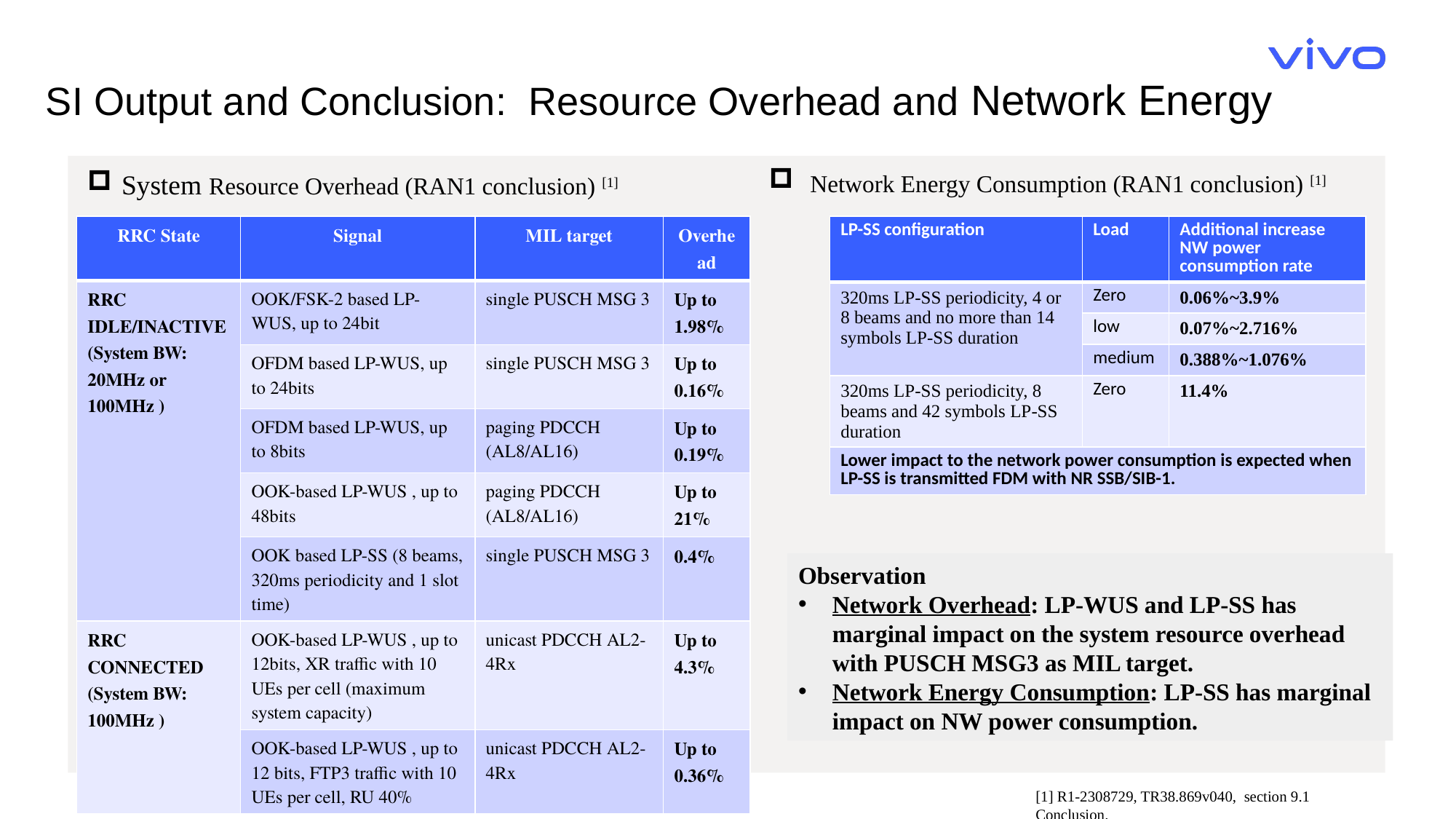

SI Output and Conclusion:  Resource Overhead and Network Energy
 Network Energy Consumption (RAN1 conclusion) [1]
System Resource Overhead (RAN1 conclusion) [1]
| RRC State | Signal | MIL target | Overhead |
| --- | --- | --- | --- |
| RRC IDLE/INACTIVE (System BW: 20MHz or 100MHz ) | OOK/FSK-2 based LP-WUS, up to 24bit | single PUSCH MSG 3 | Up to 1.98% |
|  | OFDM based LP-WUS, up to 24bits | single PUSCH MSG 3 | Up to 0.16% |
|  | OFDM based LP-WUS, up to 8bits | paging PDCCH (AL8/AL16) | Up to 0.19% |
|  | OOK-based LP-WUS , up to 48bits | paging PDCCH (AL8/AL16) | Up to 21% |
|  | OOK based LP-SS (8 beams, 320ms periodicity and 1 slot time) | single PUSCH MSG 3 | 0.4% |
| RRC CONNECTED (System BW: 100MHz ) | OOK-based LP-WUS , up to 12bits, XR traffic with 10 UEs per cell (maximum system capacity) | unicast PDCCH AL2-4Rx | Up to 4.3% |
|  | OOK-based LP-WUS , up to 12 bits, FTP3 traffic with 10 UEs per cell, RU 40% | unicast PDCCH AL2-4Rx | Up to 0.36% |
| LP-SS configuration | Load | Additional increase NW power consumption rate |
| --- | --- | --- |
| 320ms LP-SS periodicity, 4 or 8 beams and no more than 14 symbols LP-SS duration | Zero | 0.06%~3.9% |
|  | low | 0.07%~2.716% |
|  | medium | 0.388%~1.076% |
| 320ms LP-SS periodicity, 8 beams and 42 symbols LP-SS duration | Zero | 11.4% |
| Lower impact to the network power consumption is expected when LP-SS is transmitted FDM with NR SSB/SIB-1. |  |  |
Observation
Network Overhead: LP-WUS and LP-SS has marginal impact on the system resource overhead with PUSCH MSG3 as MIL target.
Network Energy Consumption: LP-SS has marginal impact on NW power consumption.
[1] R1-2308729, TR38.869v040,  section 9.1 Conclusion.